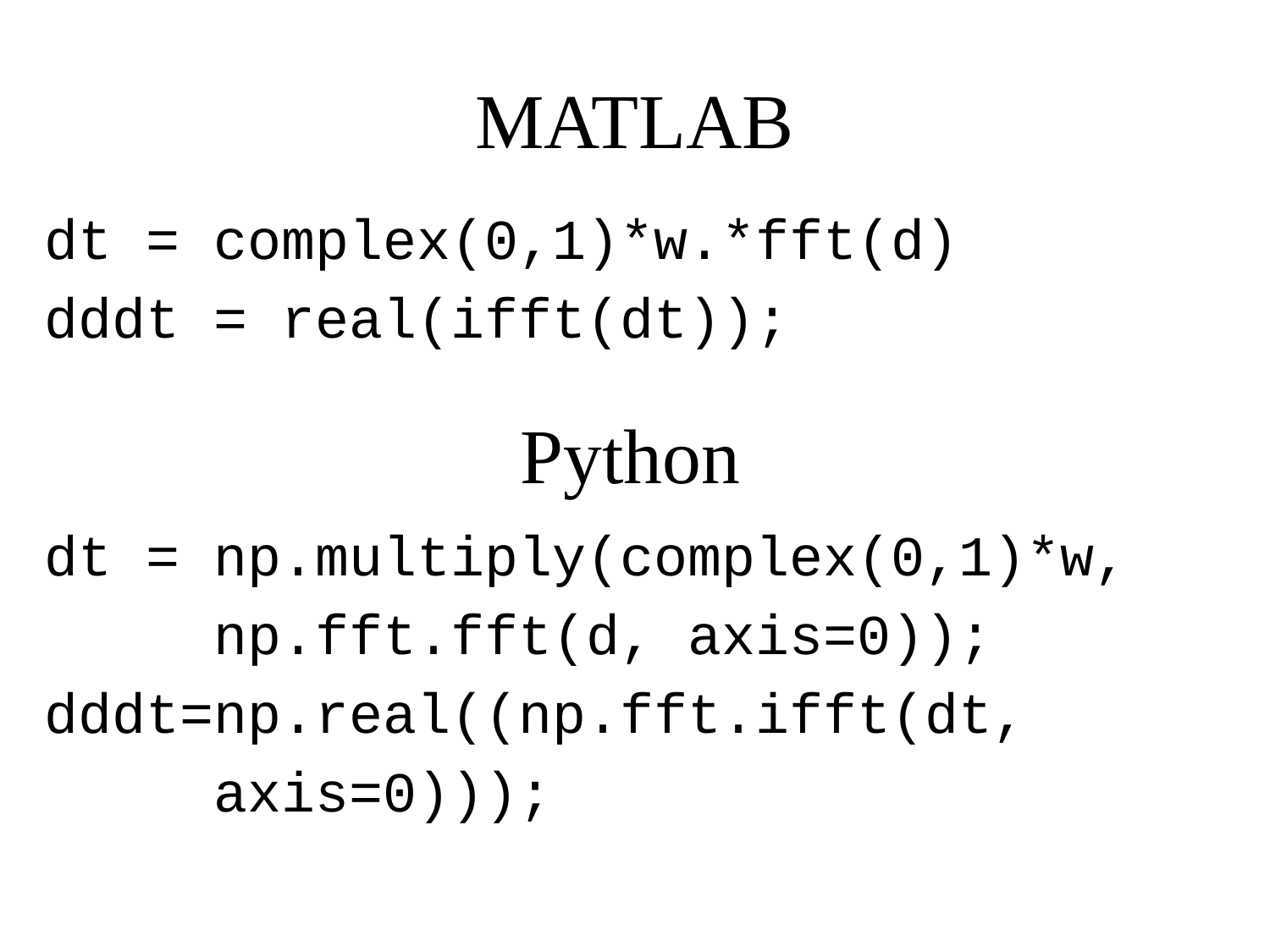

# MATLAB
dt = complex(0,1)*w.*fft(d)
dddt = real(ifft(dt));

dt = np.multiply(complex(0,1)*w,
     np.fft.fft(d, axis=0));
dddt=np.real((np.fft.ifft(dt,
     axis=0)));
Python